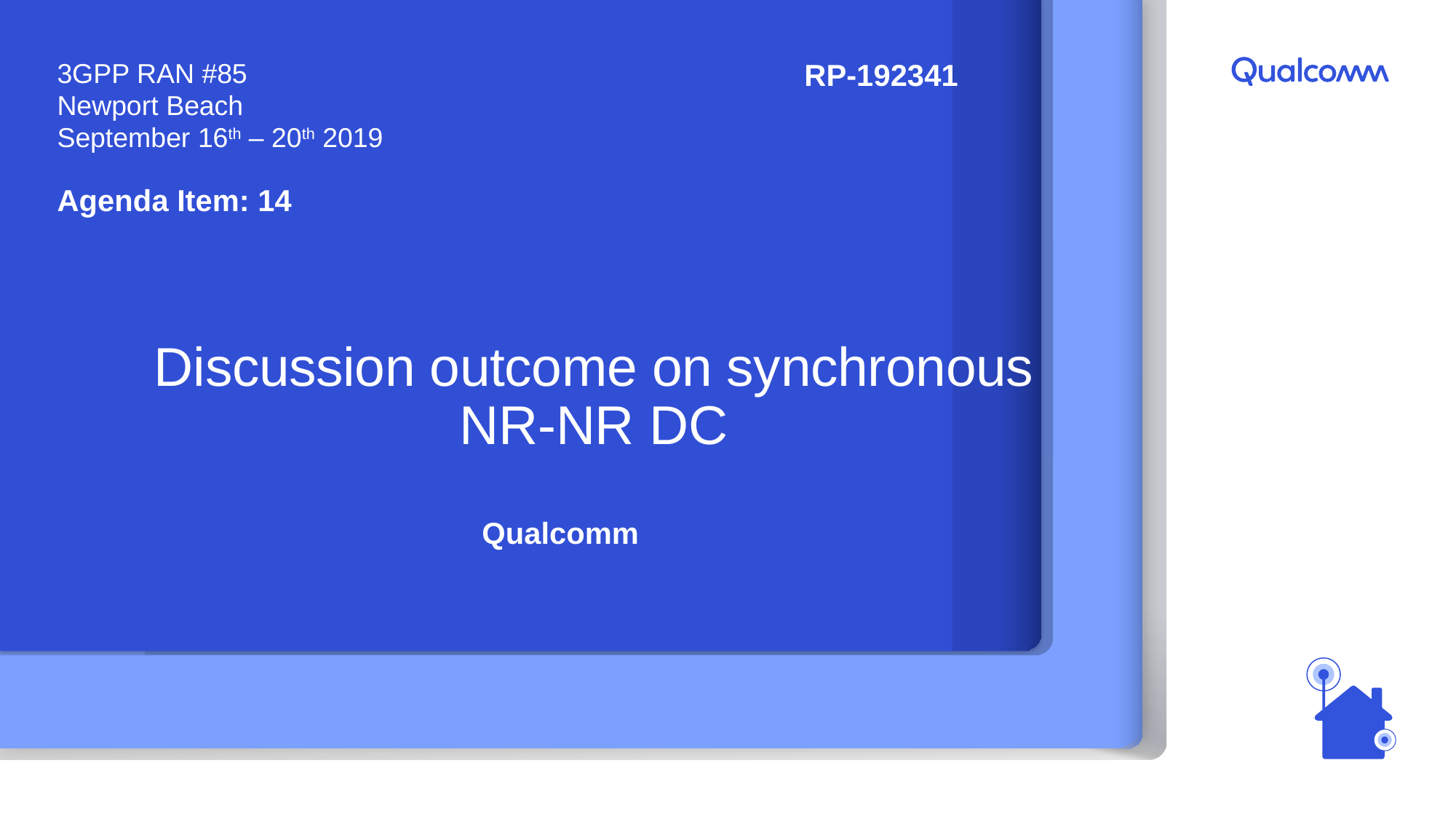

3GPP RAN #85
Newport Beach
September 16th – 20th 2019

Agenda Item: 14

RP-192341

# Discussion outcome on synchronous NR-NR DC

Qualcomm